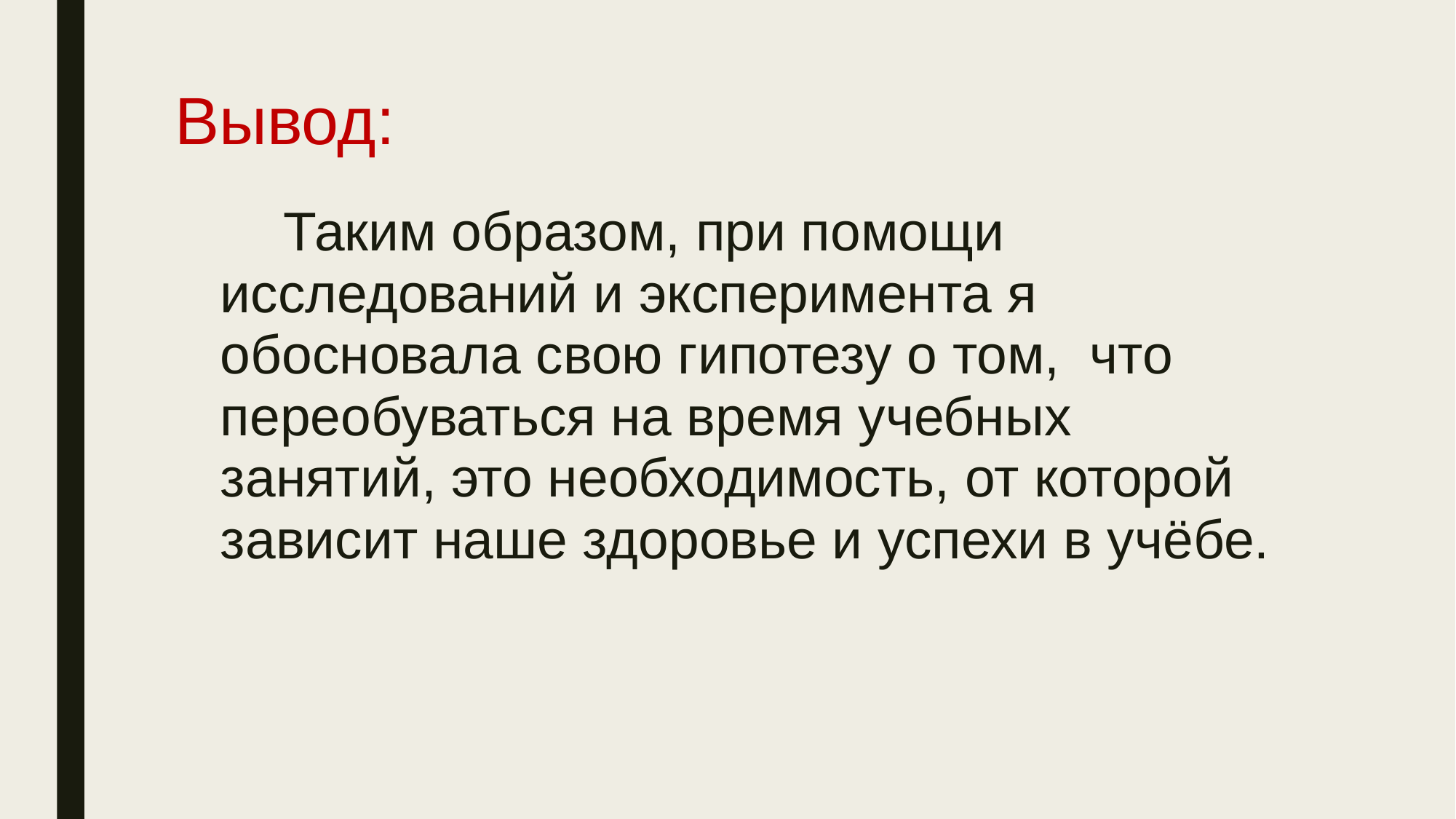

# Вывод:
             Таким образом, при помощи исследований и эксперимента я обосновала свою гипотезу о том,  что переобуваться на время учебных занятий, это необходимость, от которой зависит наше здоровье и успехи в учёбе.